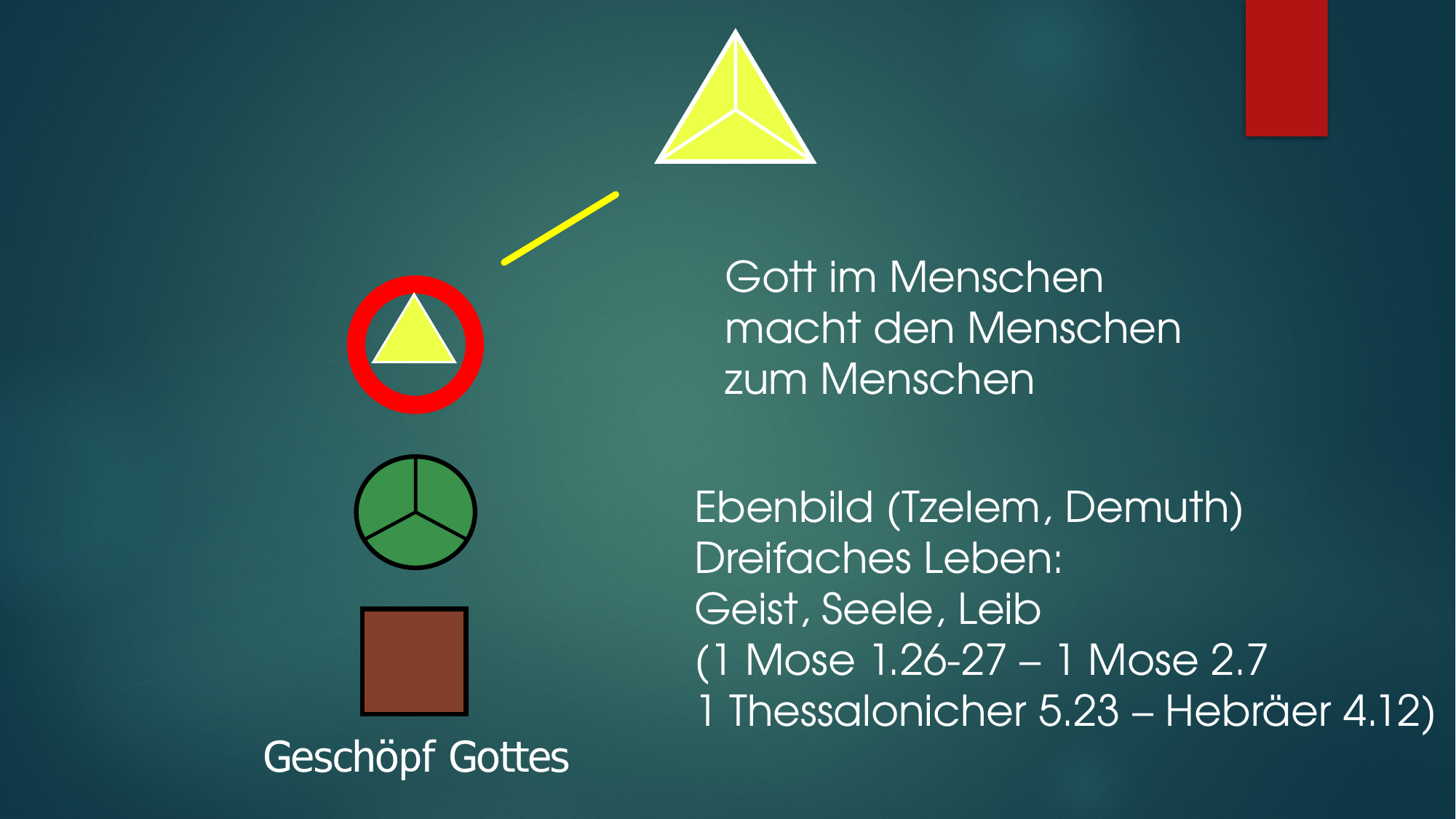

Gott im Menschen
macht den Menschen
zum Menschen

Ebenbild (Tzelem, Demuth)
Dreifaches Leben:
Geist, Seele, Leib
(1 Mose 1.26-27 – 1 Mose 2.7
1 Thessalonicher 5.23 – Hebräer 4.12)

Geschöpf Gottes